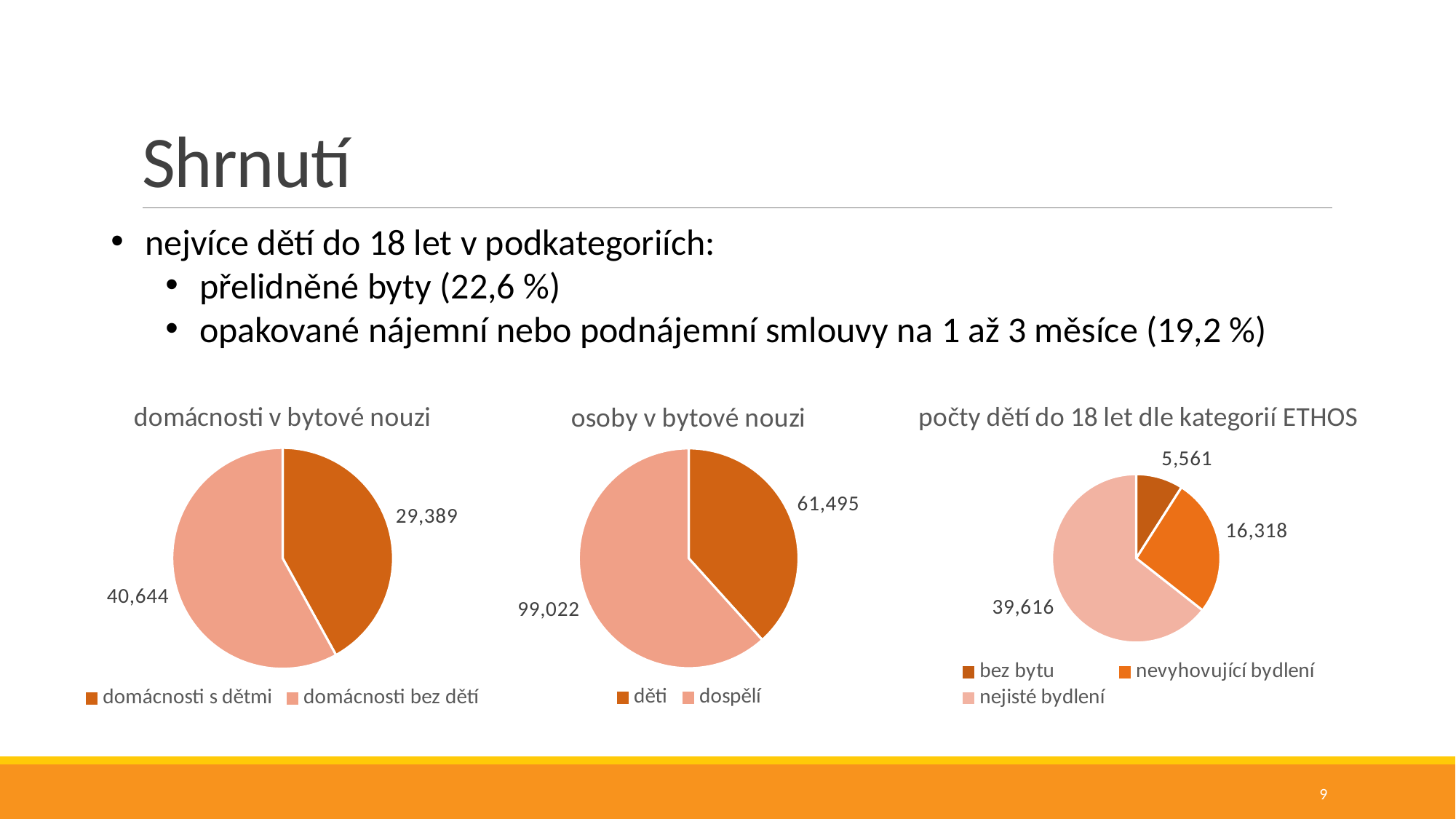

# Shrnutí
nejvíce dětí do 18 let v podkategoriích:
přelidněné byty (22,6 %)
opakované nájemní nebo podnájemní smlouvy na 1 až 3 měsíce (19,2 %)

### Chart: domácnosti v bytové nouzi

| Category |  |
|---|---|
| domácnosti s dětmi | 29389.0 |
| domácnosti bez dětí | 40644.0 |

### Chart: počty dětí do 18 let dle kategorií ETHOS

| Category |  |
|---|---|
| bez bytu | 5561.0 |
| nevyhovující bydlení | 16318.0 |
| nejisté bydlení | 39616.0 |

### Chart: osoby v bytové nouzi

| Category |  |
|---|---|
| děti | 61495.0 |
| dospělí | 99022.0 |
9